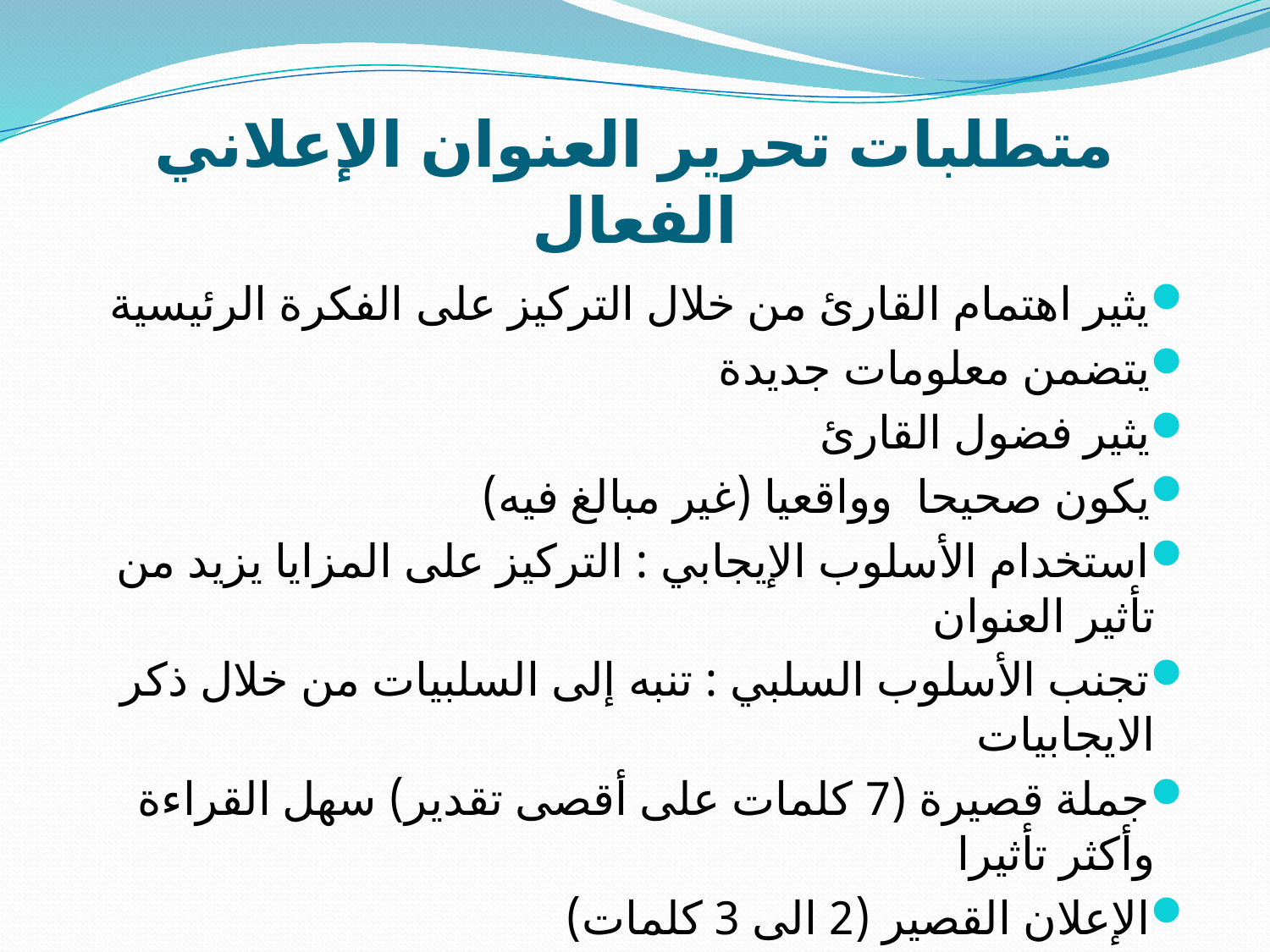

# متطلبات تحرير العنوان الإعلاني الفعال
يثير اهتمام القارئ من خلال التركيز على الفكرة الرئيسية
يتضمن معلومات جديدة
يثير فضول القارئ
يكون صحيحا  وواقعيا (غير مبالغ فيه)
استخدام الأسلوب الإيجابي : التركيز على المزايا يزيد من تأثير العنوان
تجنب الأسلوب السلبي : تنبه إلى السلبيات من خلال ذكر الايجابيات
جملة قصيرة (7 كلمات على أقصى تقدير) سهل القراءة وأكثر تأثيرا
الإعلان القصير (2 الى 3 كلمات)
موقع العنوان : يتصدر الإعلان (فوق الصورة)